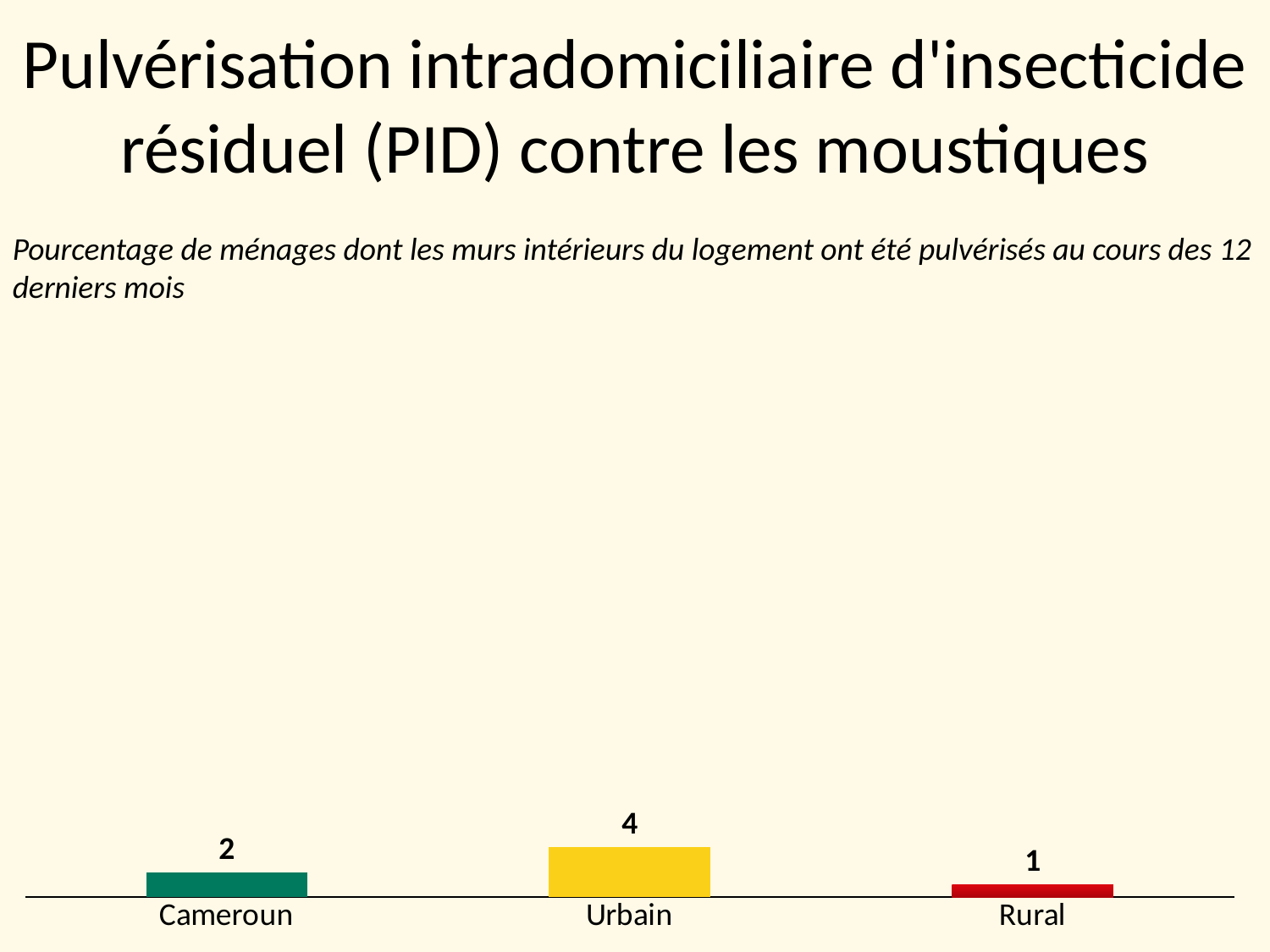

# Pulvérisation intradomiciliaire d'insecticide résiduel (PID) contre les moustiques
Pourcentage de ménages dont les murs intérieurs du logement ont été pulvérisés au cours des 12 derniers mois

### Chart

| Category | Column1 |
|---|---|
| Cameroun | 2.0 |
| Urbain | 4.0 |
| Rural | 1.0 |